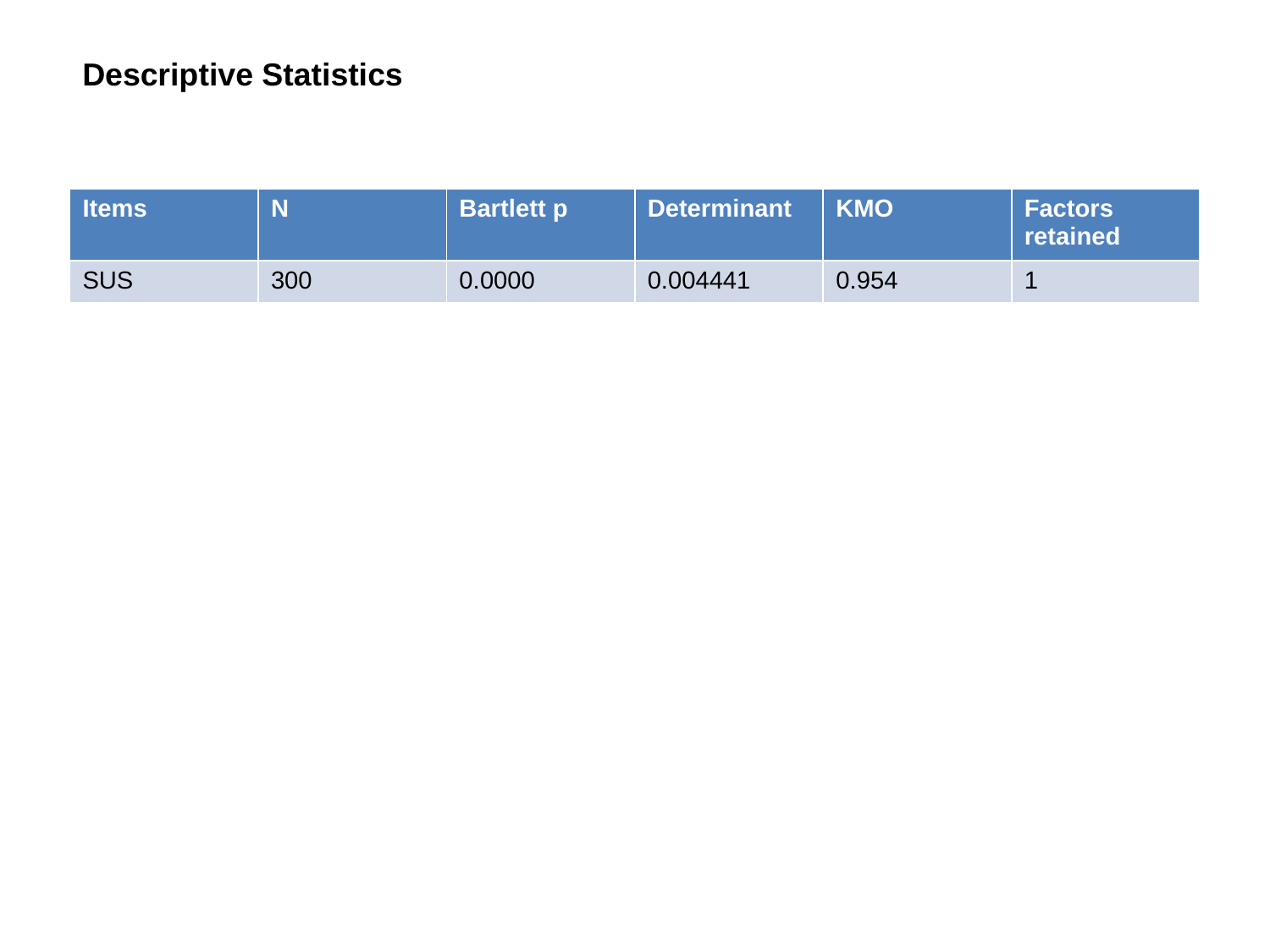

Descriptive Statistics
| Items | N | Bartlett p | Determinant | KMO | Factors retained |
| --- | --- | --- | --- | --- | --- |
| SUS | 300 | 0.0000 | 0.004441 | 0.954 | 1 |